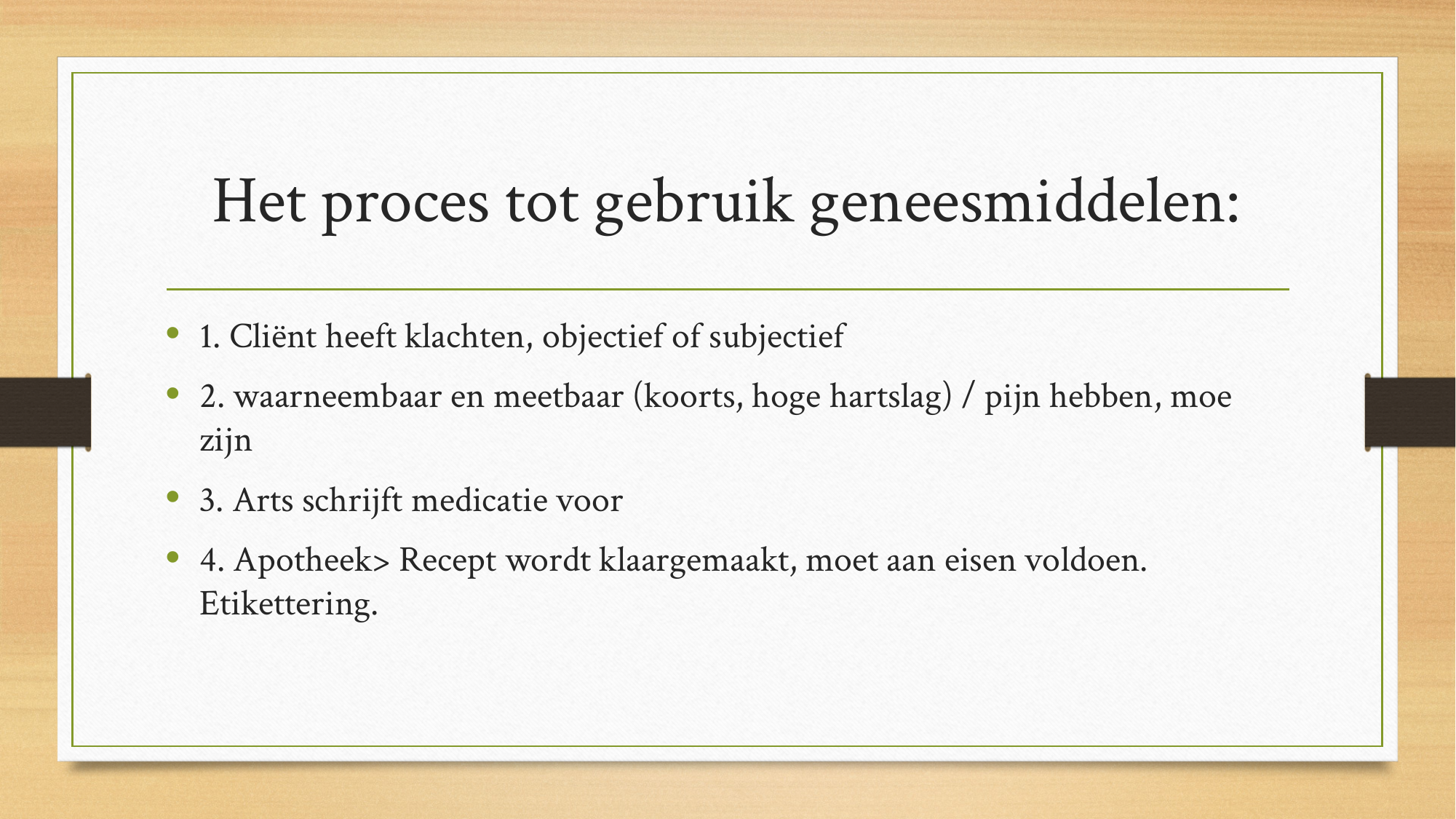

# Het proces tot gebruik geneesmiddelen:
1. Cliënt heeft klachten, objectief of subjectief
2. waarneembaar en meetbaar (koorts, hoge hartslag) / pijn hebben, moe zijn
3. Arts schrijft medicatie voor
4. Apotheek> Recept wordt klaargemaakt, moet aan eisen voldoen. Etikettering.